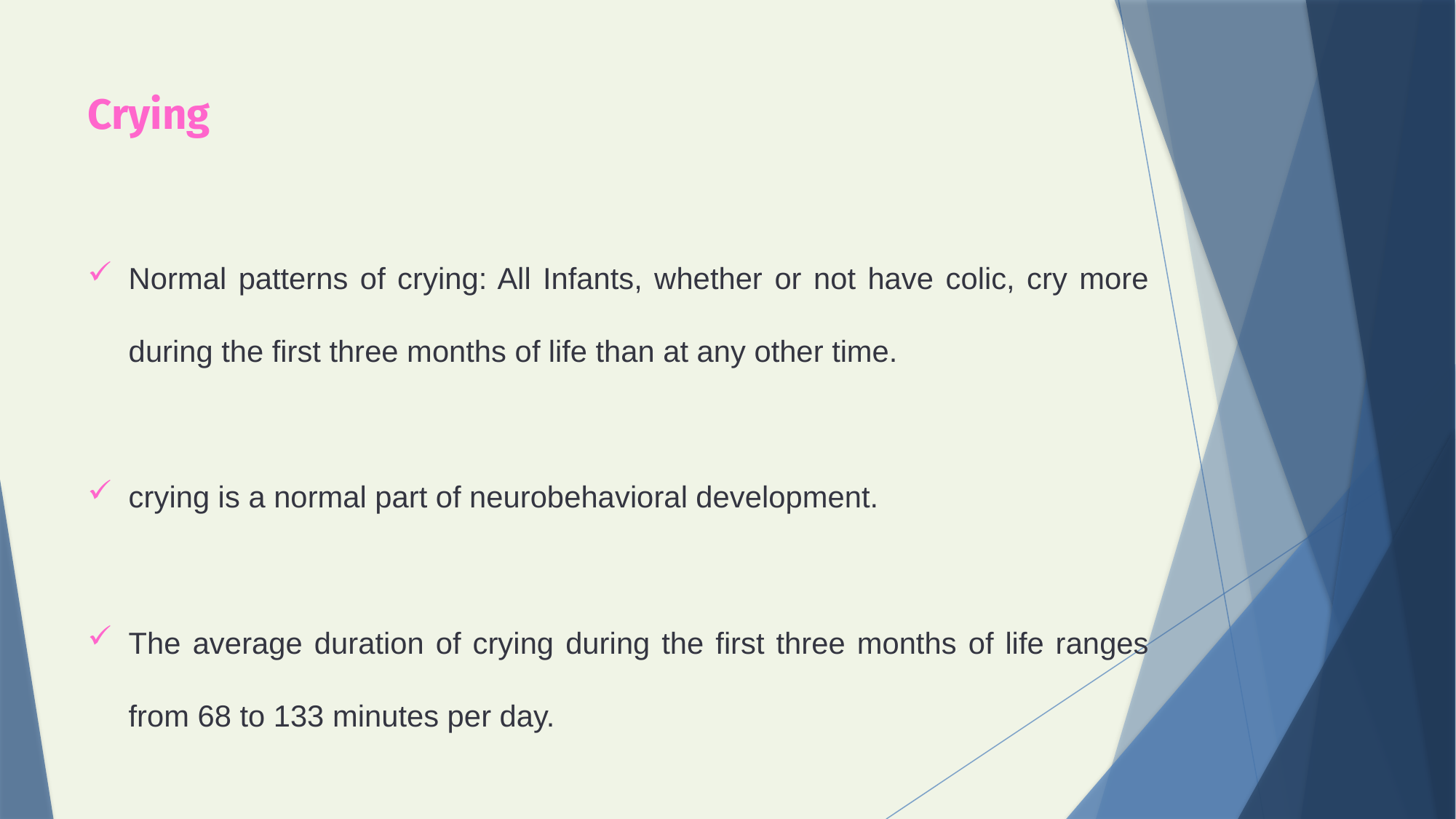

Crying
Normal patterns of crying: All Infants, whether or not have colic, cry more during the first three months of life than at any other time.

crying is a normal part of neurobehavioral development.

The average duration of crying during the first three months of life ranges from 68 to 133 minutes per day.